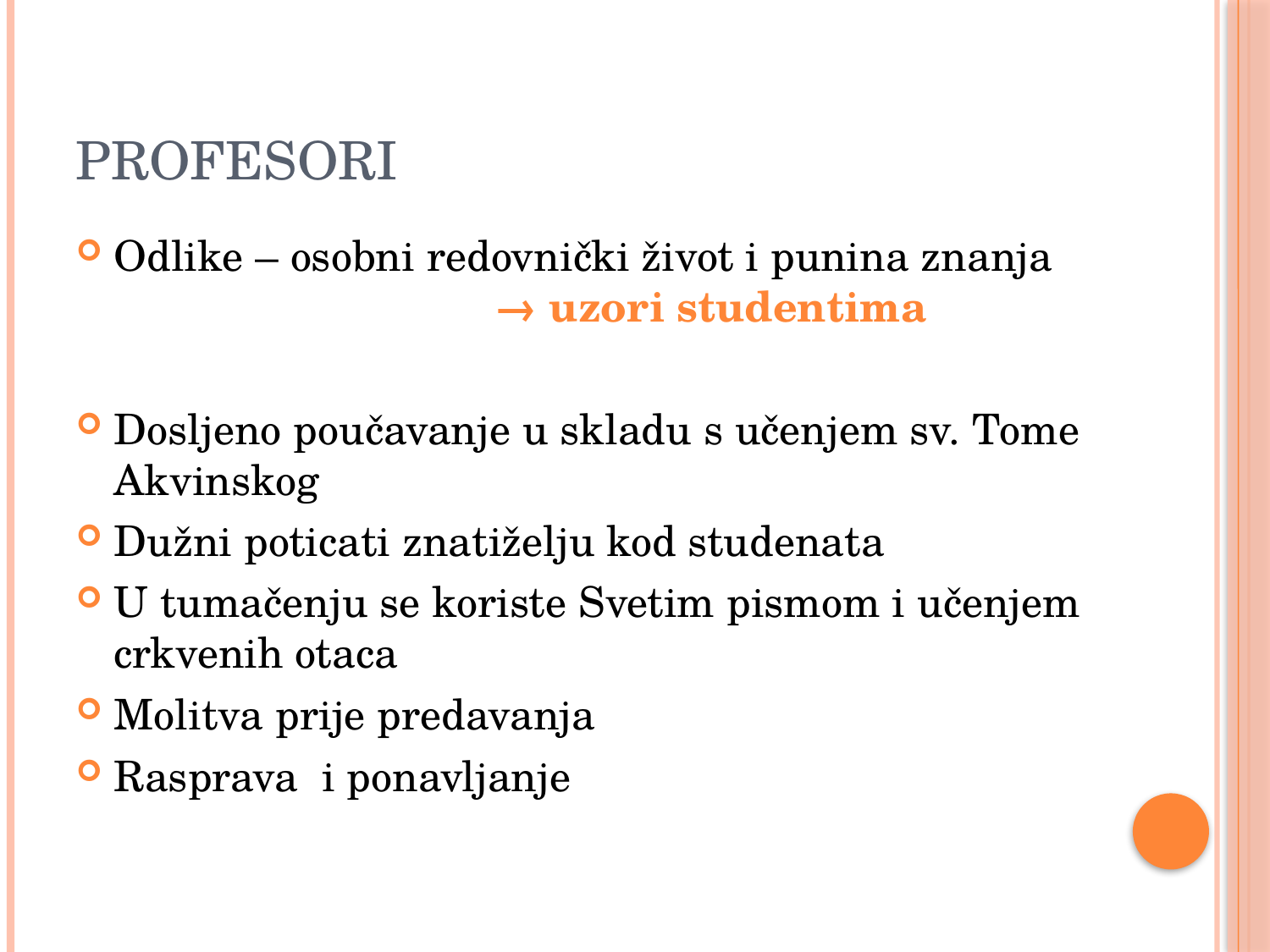

# Profesori
Odlike – osobni redovnički život i punina znanja 			→ uzori studentima

Dosljeno poučavanje u skladu s učenjem sv. Tome Akvinskog
Dužni poticati znatiželju kod studenata
U tumačenju se koriste Svetim pismom i učenjem crkvenih otaca
Molitva prije predavanja
Rasprava  i ponavljanje